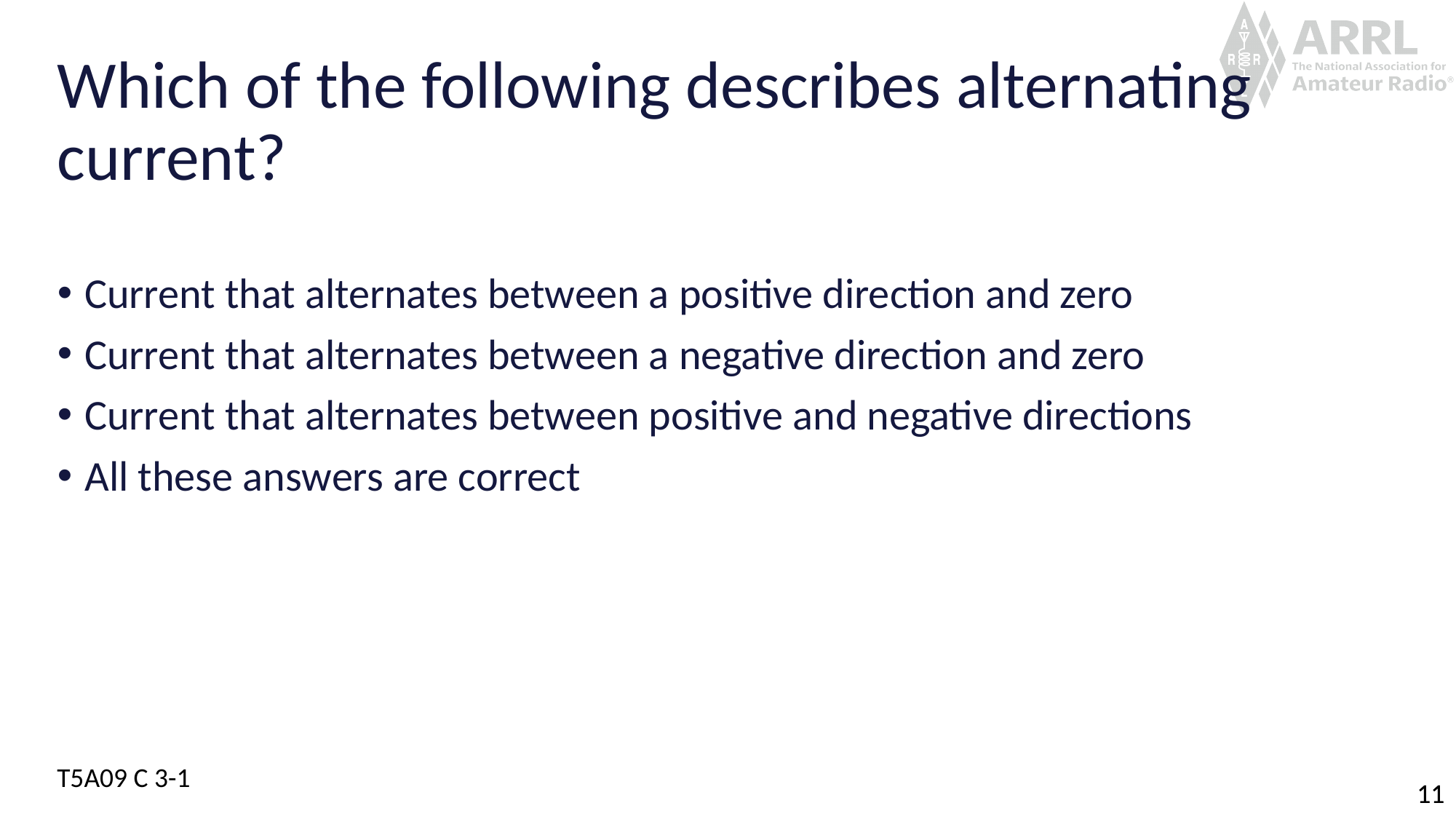

# Which of the following describes alternating current?
Current that alternates between a positive direction and zero
Current that alternates between a negative direction and zero
Current that alternates between positive and negative directions
All these answers are correct
T5A09 C 3-1